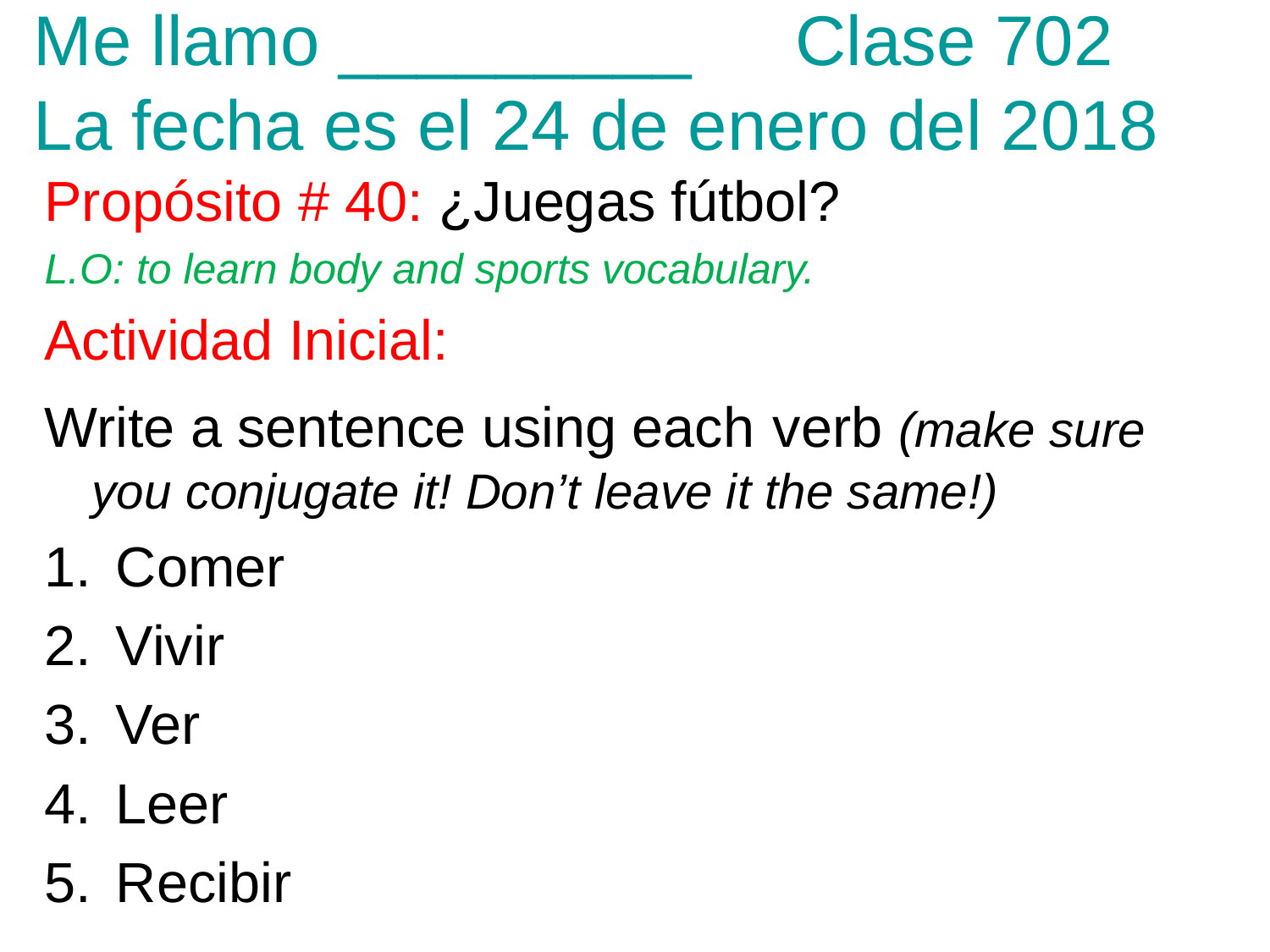

# Me llamo _________	Clase 702 La fecha es el 24 de enero del 2018
Propósito # 40: ¿Juegas fútbol?
L.O: to learn body and sports vocabulary.
Actividad Inicial:
Write a sentence using each verb (make sure you conjugate it! Don’t leave it the same!)
Comer
Vivir
Ver
Leer
Recibir